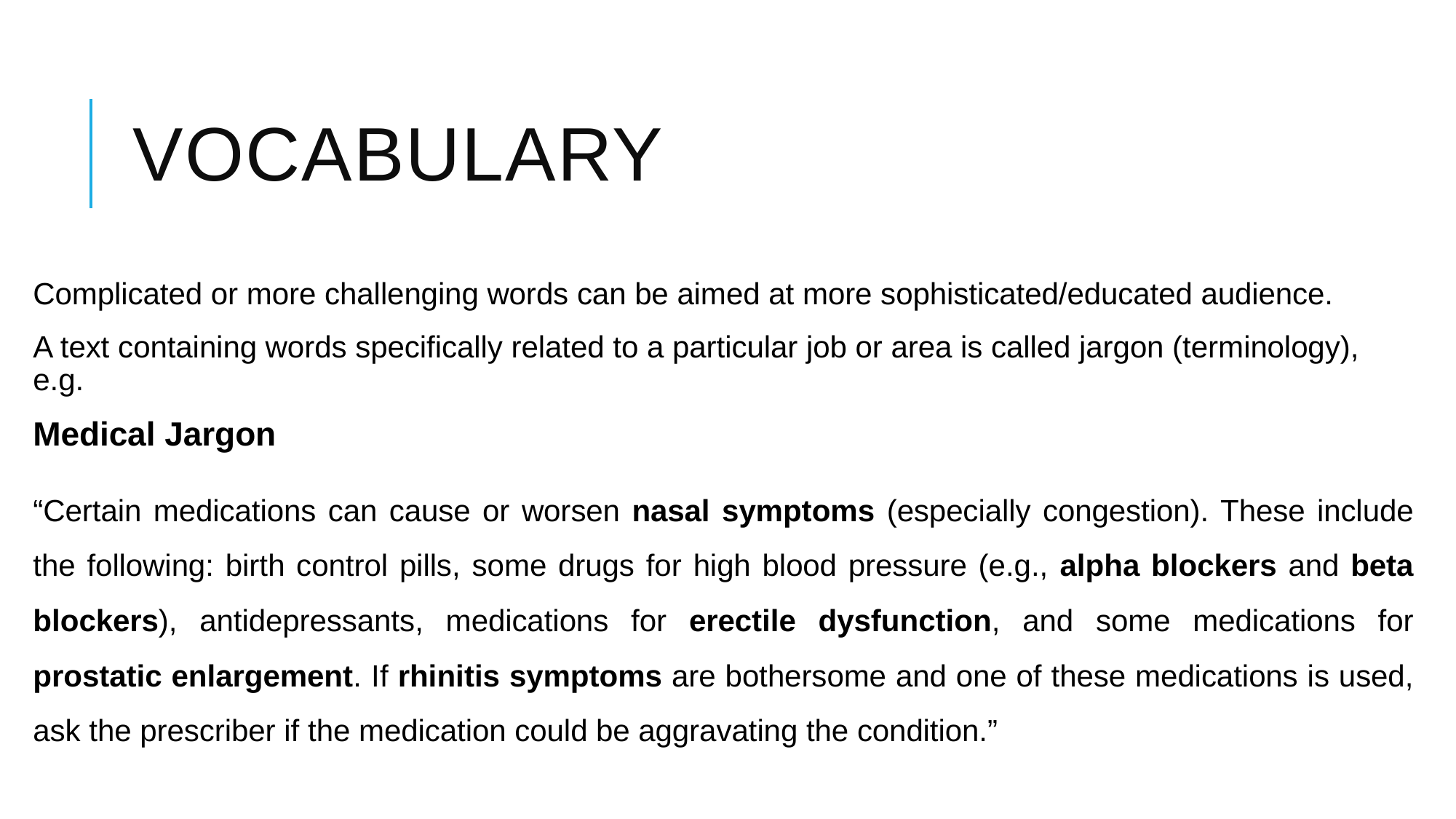

# Vocabulary
Complicated or more challenging words can be aimed at more sophisticated/educated audience.
A text containing words specifically related to a particular job or area is called jargon (terminology), e.g.
Medical Jargon
“Certain medications can cause or worsen nasal symptoms (especially congestion). These include the following: birth control pills, some drugs for high blood pressure (e.g., alpha blockers and beta blockers), antidepressants, medications for erectile dysfunction, and some medications for prostatic enlargement. If rhinitis symptoms are bothersome and one of these medications is used, ask the prescriber if the medication could be aggravating the condition.”